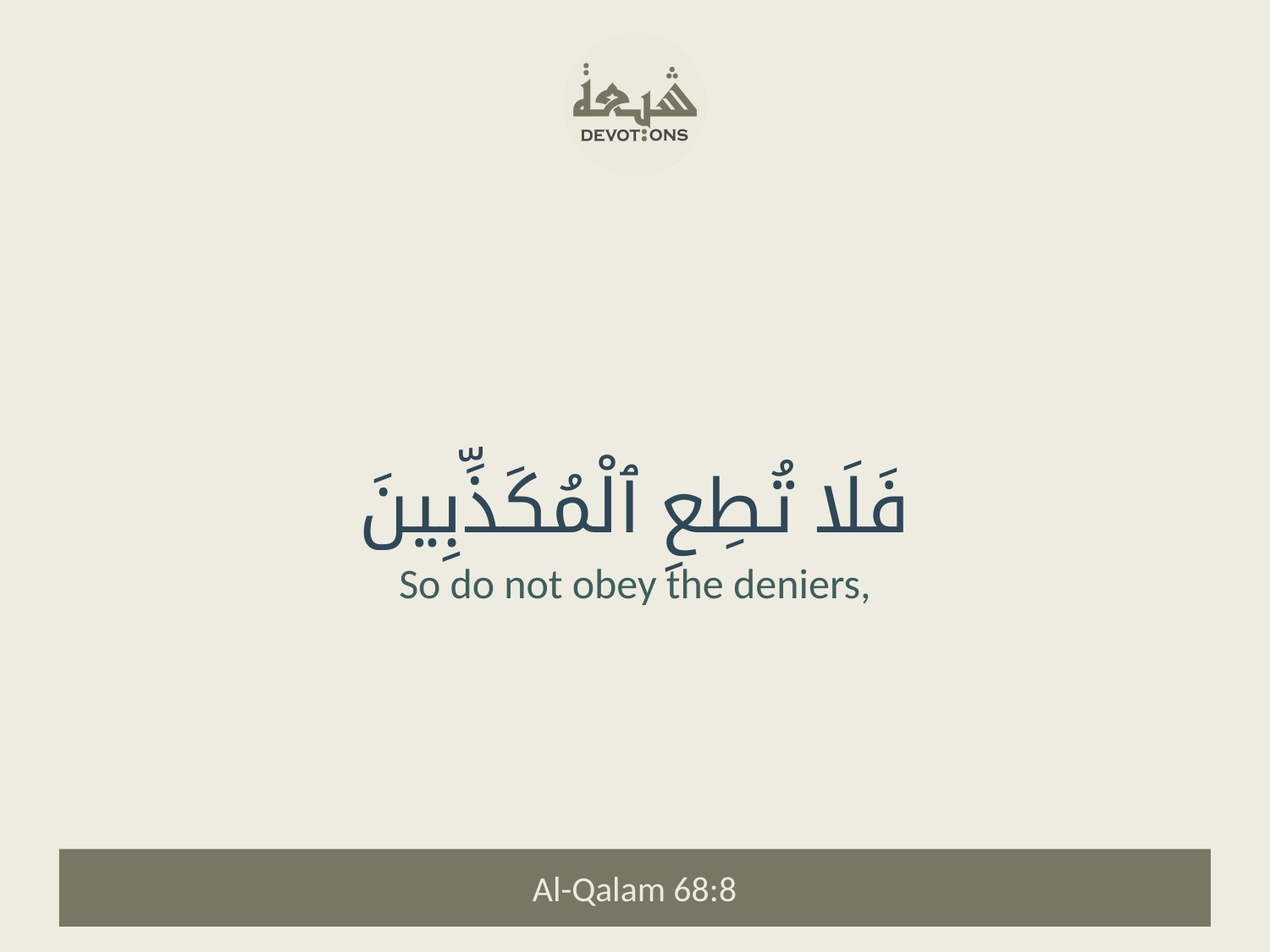

فَلَا تُطِعِ ٱلْمُكَذِّبِينَ
So do not obey the deniers,
Al-Qalam 68:8